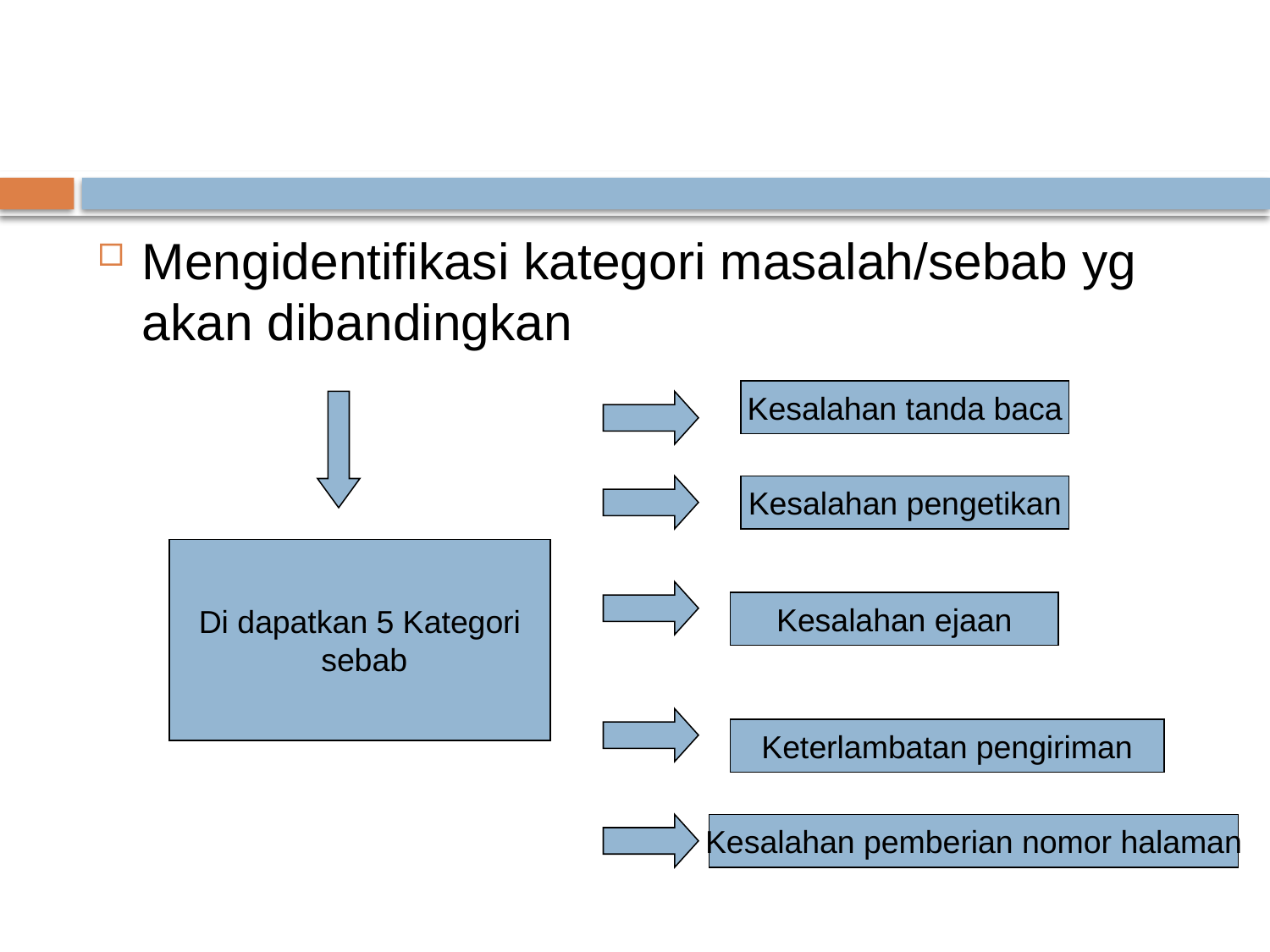

#
Mengidentifikasi kategori masalah/sebab yg akan dibandingkan
Kesalahan tanda baca

Kesalahan pengetikan
Di dapatkan 5 Kategori
 sebab

Kesalahan ejaan

Keterlambatan pengiriman

Kesalahan pemberian nomor halaman